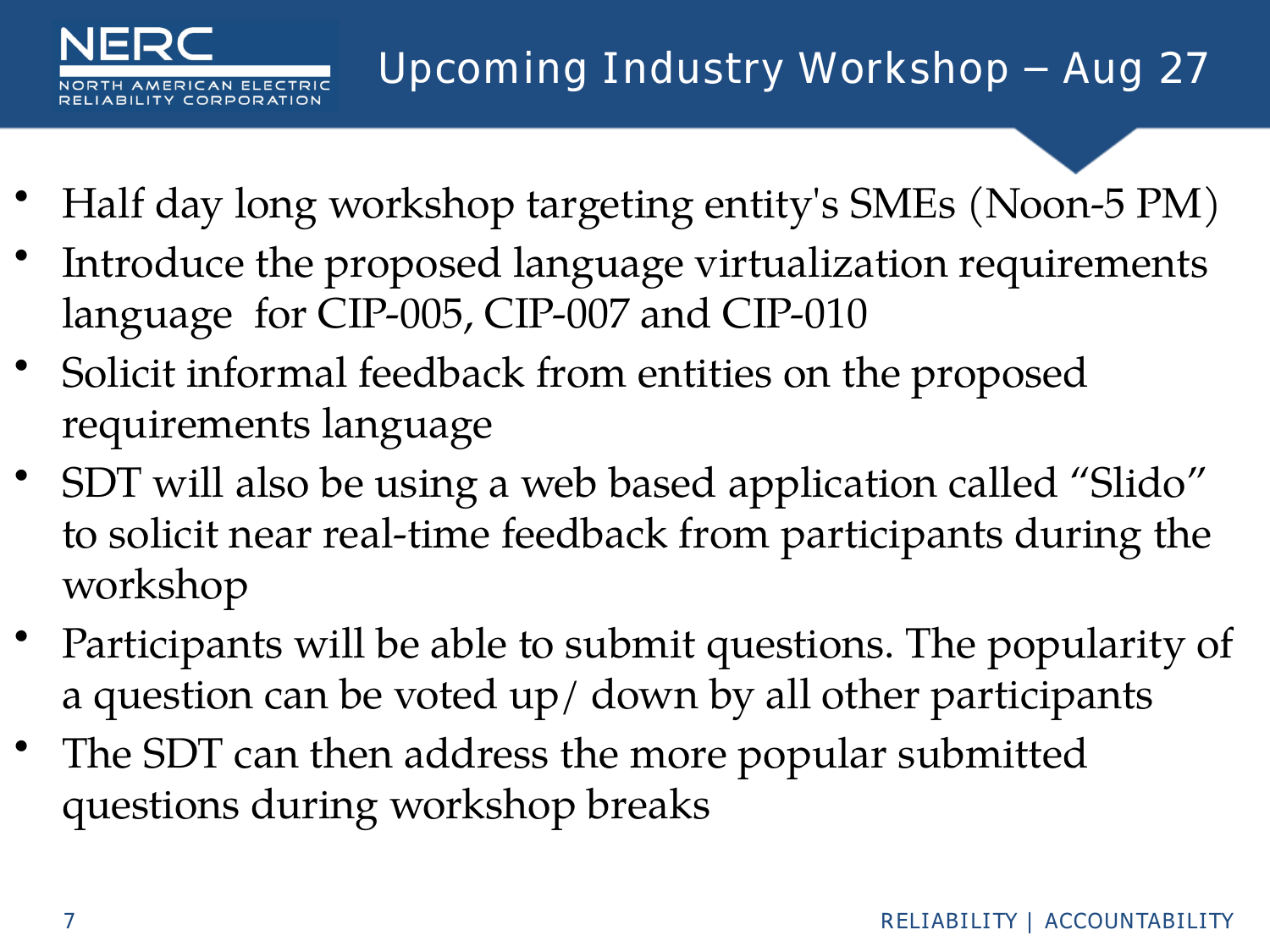

# Upcoming Industry Workshop – Aug 27
Half day long workshop targeting entity's SMEs (Noon-5 PM)
Introduce the proposed language virtualization requirements language  for CIP-005, CIP-007 and CIP-010
Solicit informal feedback from entities on the proposed requirements language
SDT will also be using a web based application called “Slido” to solicit near real-time feedback from participants during the workshop
Participants will be able to submit questions. The popularity of a question can be voted up/ down by all other participants
The SDT can then address the more popular submitted questions during workshop breaks